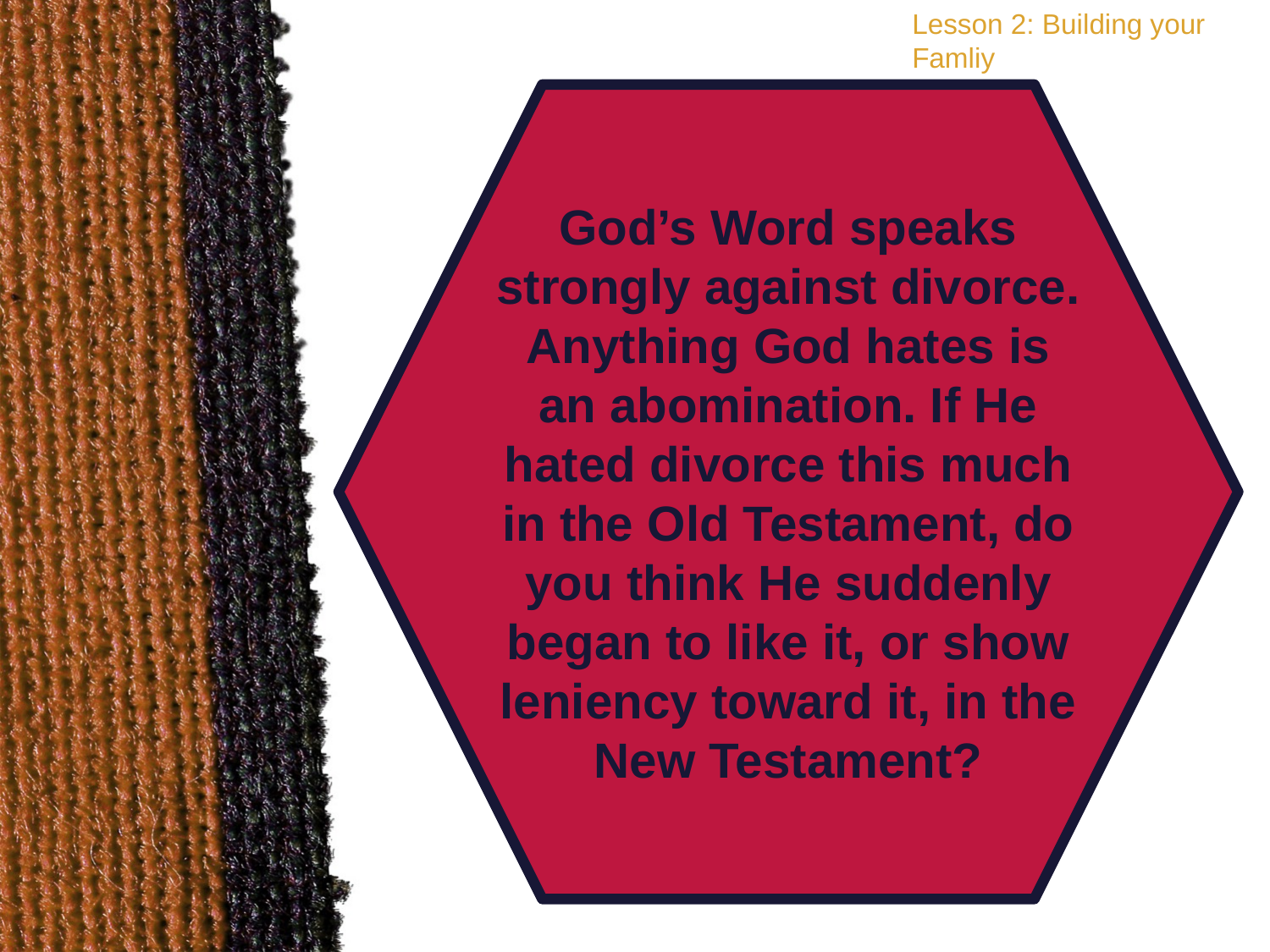

Lesson 2: Building your Famliy
God’s Word speaks strongly against divorce. Anything God hates is an abomination. If He hated divorce this much in the Old Testament, do you think He suddenly began to like it, or show leniency toward it, in the New Testament?